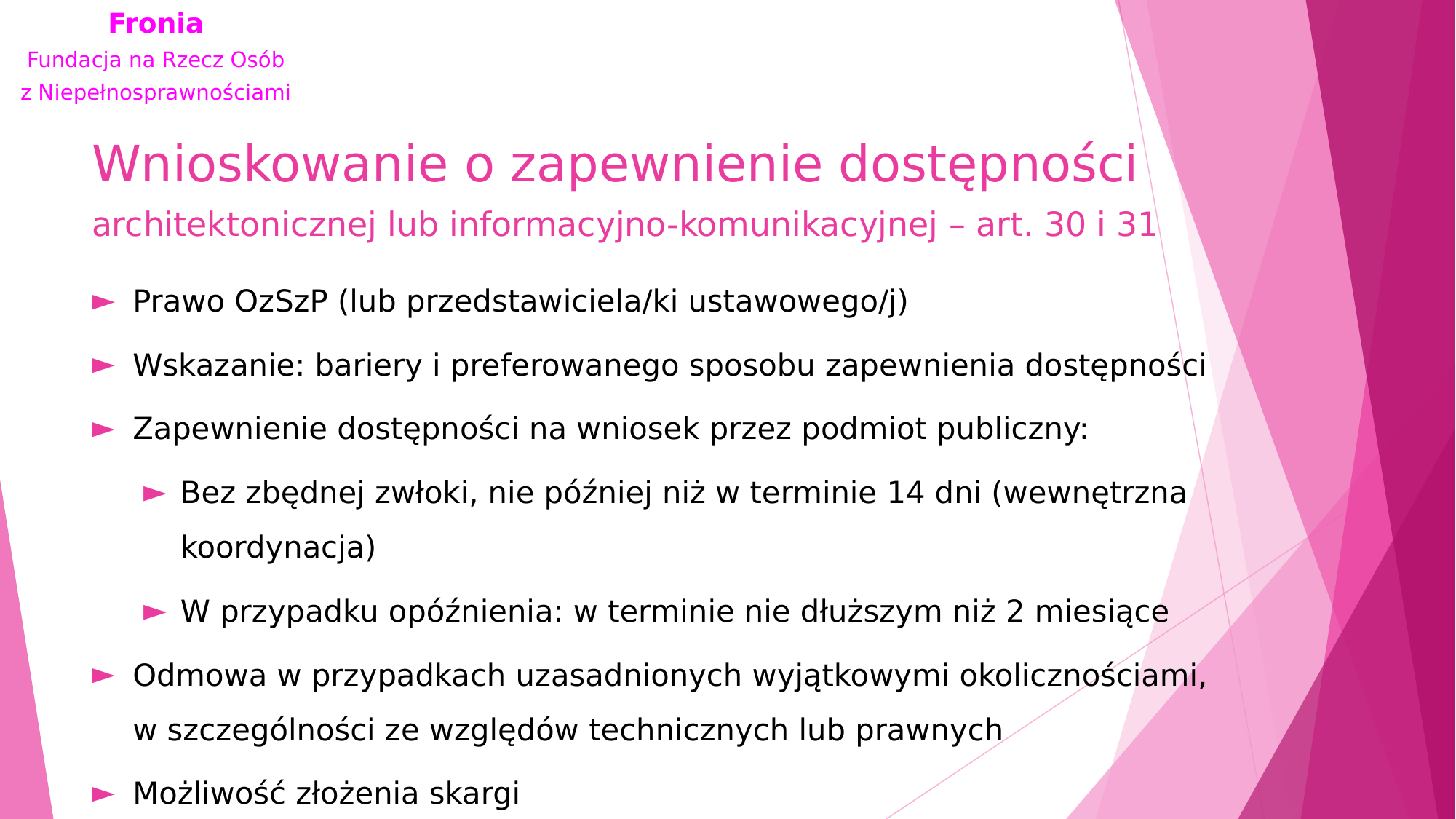

# Wnioskowanie o zapewnienie dostępności architektonicznej lub informacyjno-komunikacyjnej – art. 30 i 31
Prawo OzSzP (lub przedstawiciela/ki ustawowego/j)
Wskazanie: bariery i preferowanego sposobu zapewnienia dostępności
Zapewnienie dostępności na wniosek przez podmiot publiczny:
Bez zbędnej zwłoki, nie później niż w terminie 14 dni (wewnętrzna koordynacja)
W przypadku opóźnienia: w terminie nie dłuższym niż 2 miesiące
Odmowa w przypadkach uzasadnionych wyjątkowymi okolicznościami, w szczególności ze względów technicznych lub prawnych
Możliwość złożenia skargi